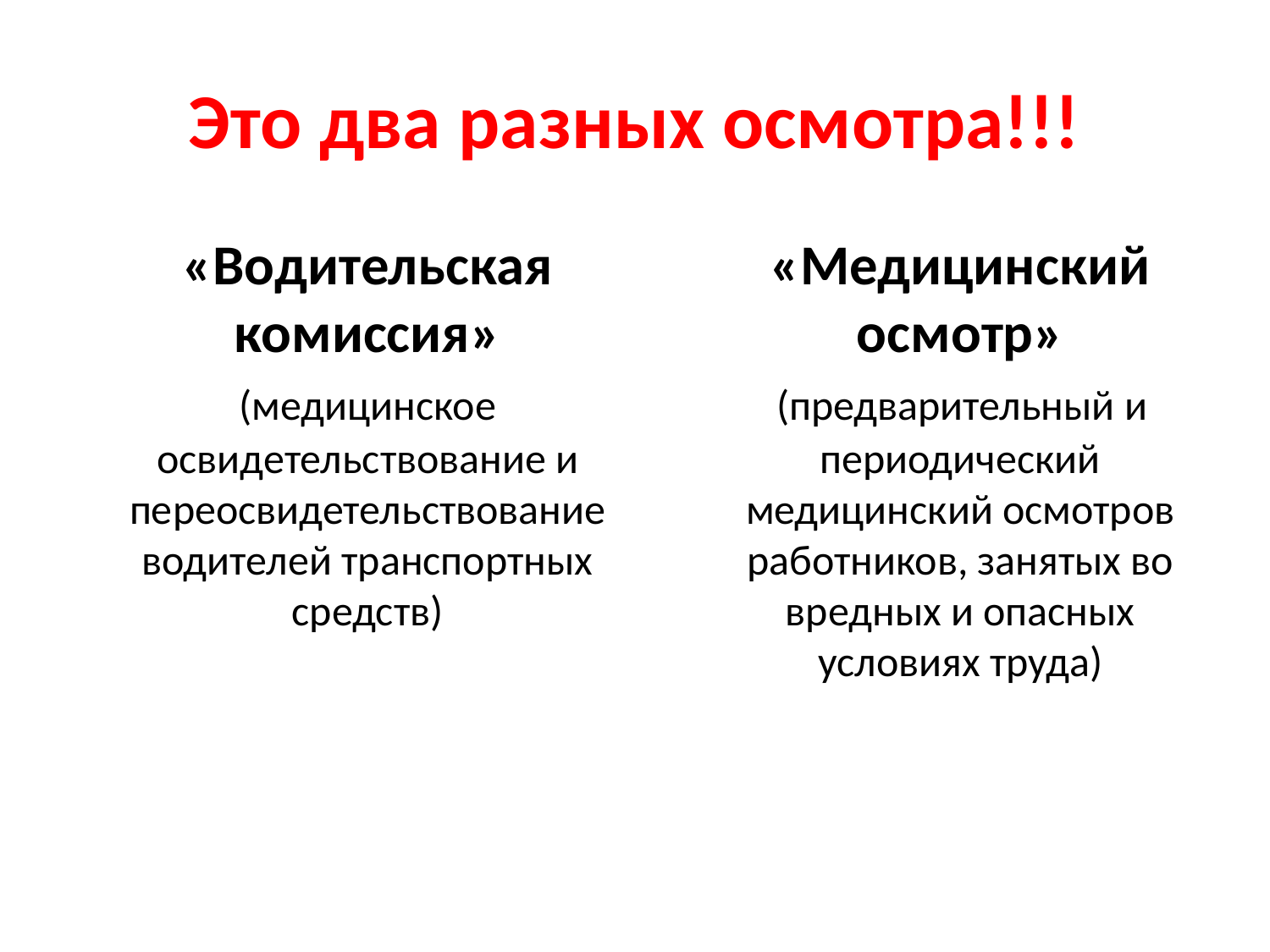

Это два разных осмотра!!!
	«Водительская комиссия»
	(медицинское освидетельствование и переосвидетельствование водителей транспортных средств)
	«Медицинский осмотр»
    (предварительный и периодический медицинский осмотров работников, занятых во вредных и опасных условиях труда)